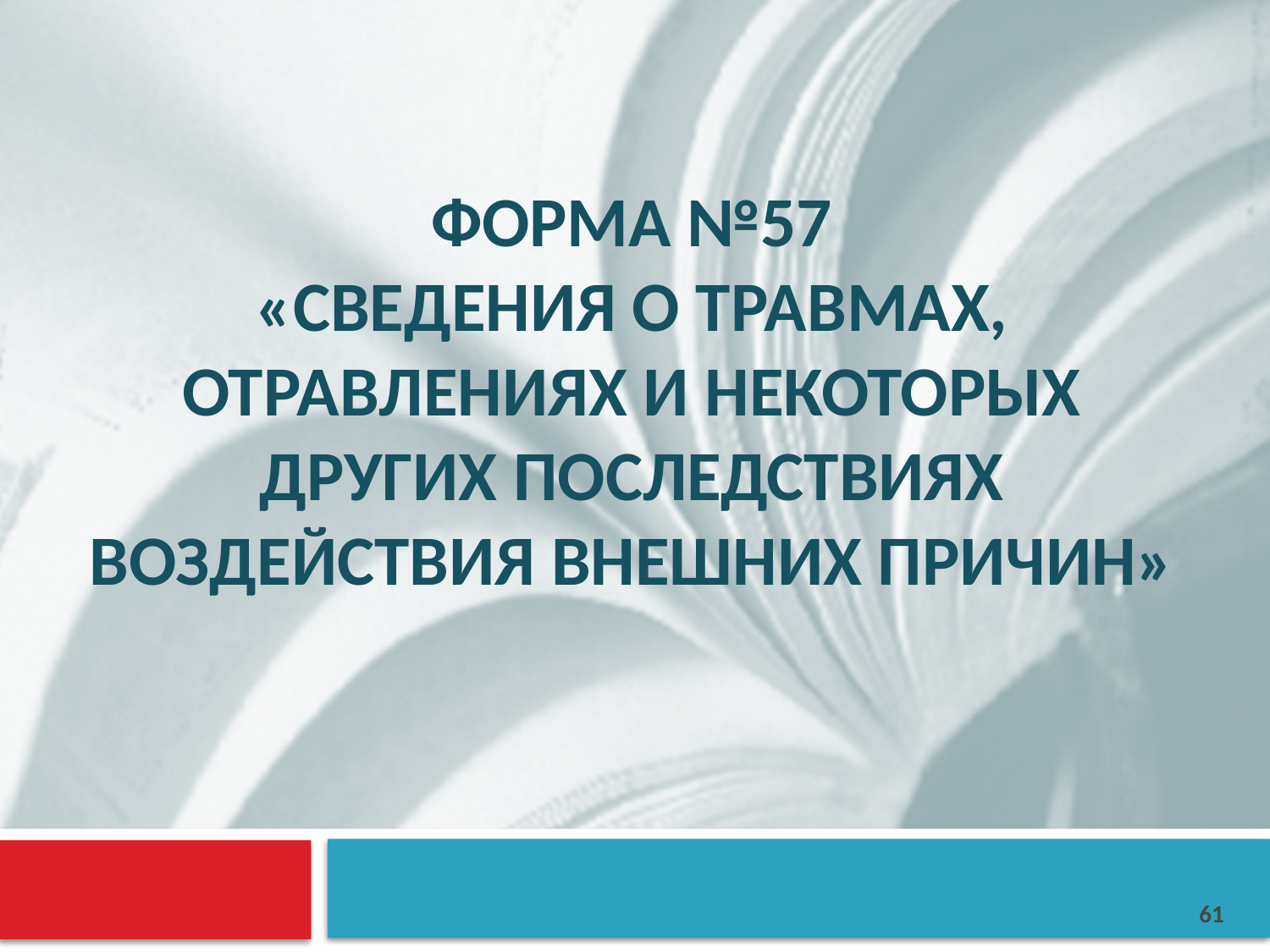

Форма №57
«Сведения о травмах, отравлениях и некоторых других последствиях воздействия внешних причин»
61